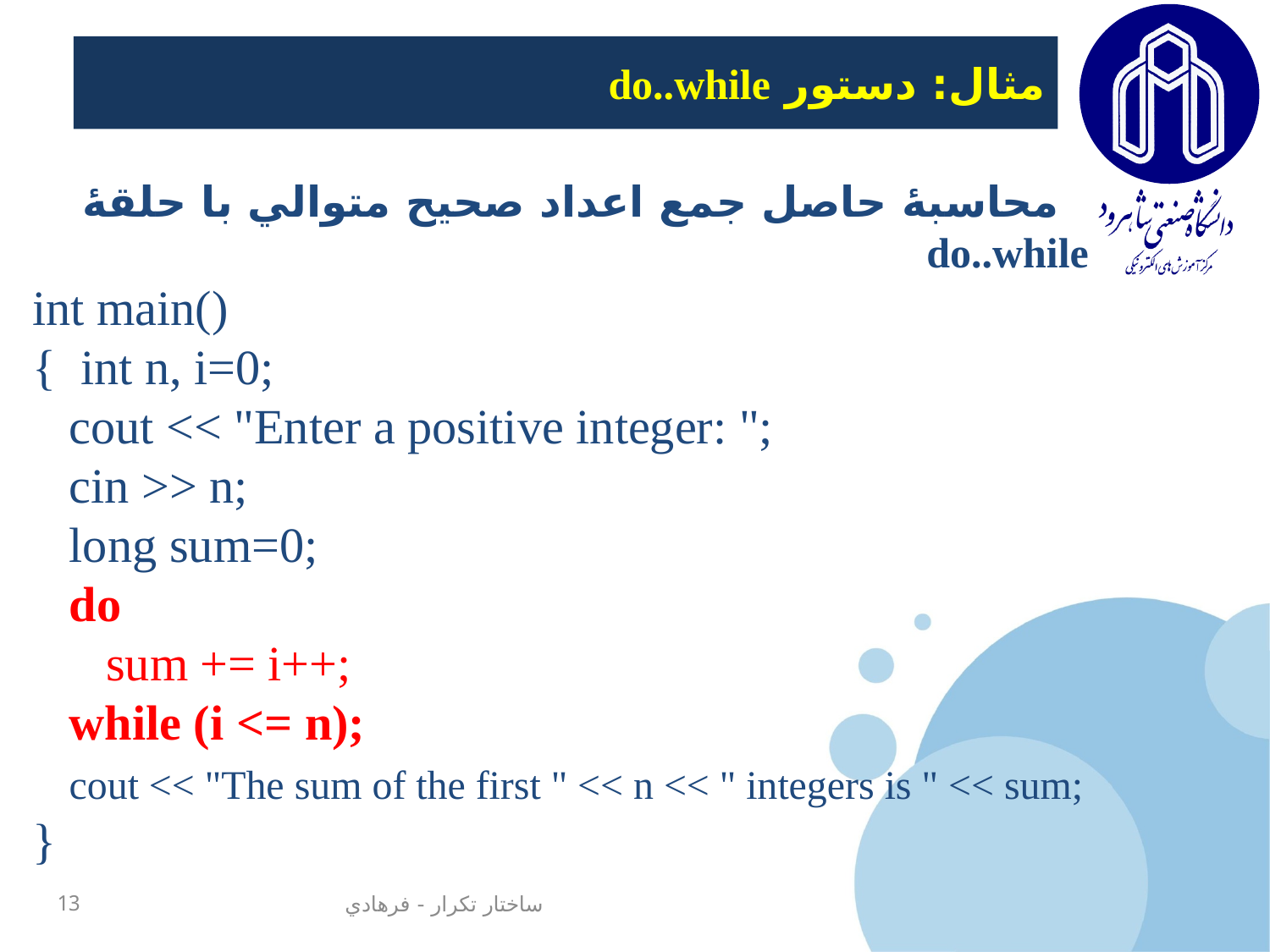

# مثال: دستور do..while
  محاسبۀ حاصل جمع اعداد صحيح ‌متوالي با حلقۀ do..while‌
int main()
{  int n, i=0;
   cout << "Enter a positive integer: ";
   cin >> n;
   long sum=0;
   do
      sum += i++;
   while (i <= n);
   cout << "The sum of the first " << n << " integers is " << sum;
}
13
ساختار تکرار - فرهادي